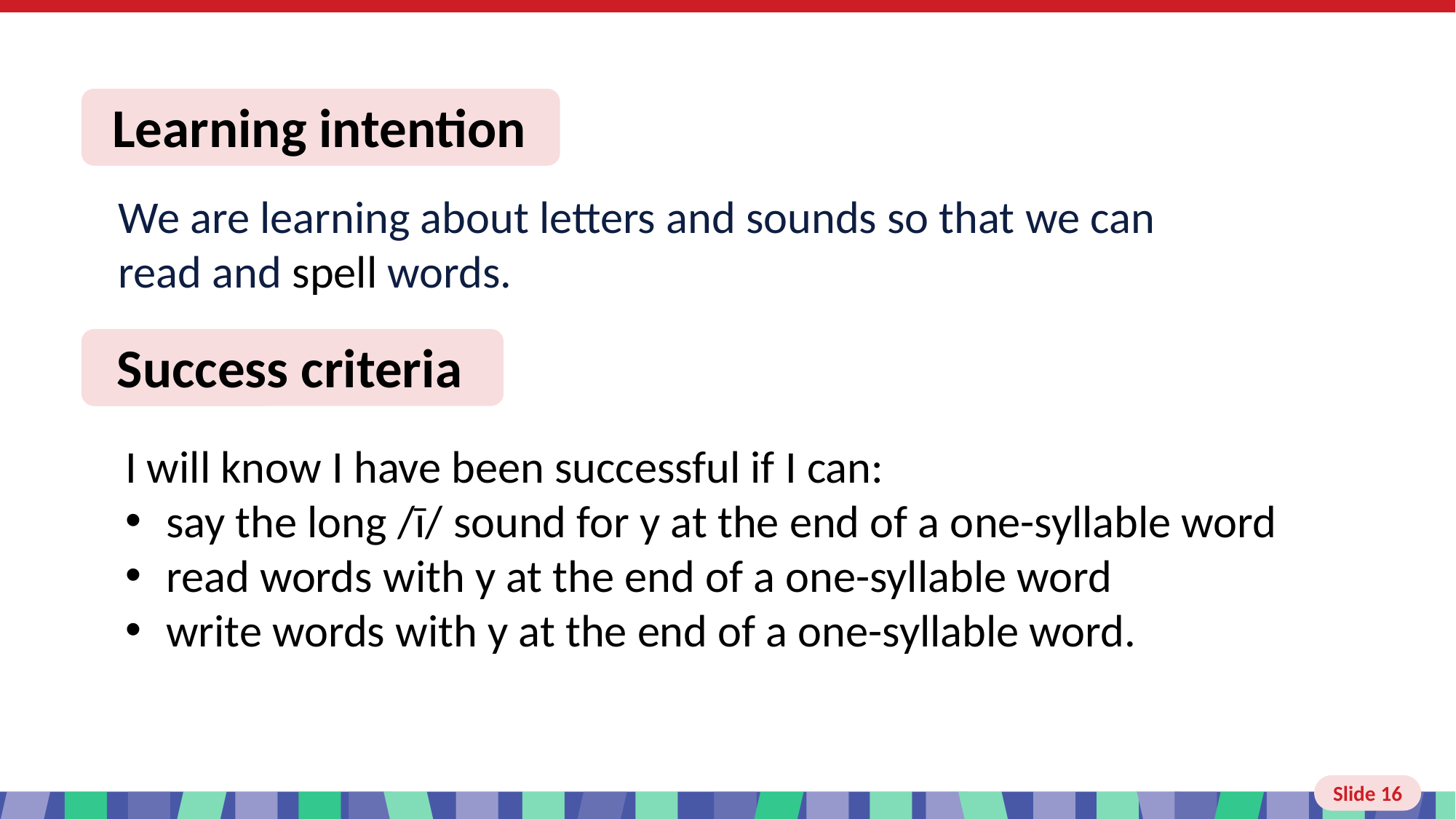

# Slide 16 Learning intention and success criteria
I will know I have been successful if I can:
say the long /ī/ sound for y at the end of a one-syllable word
read words with y at the end of a one-syllable word
write words with y at the end of a one-syllable word.